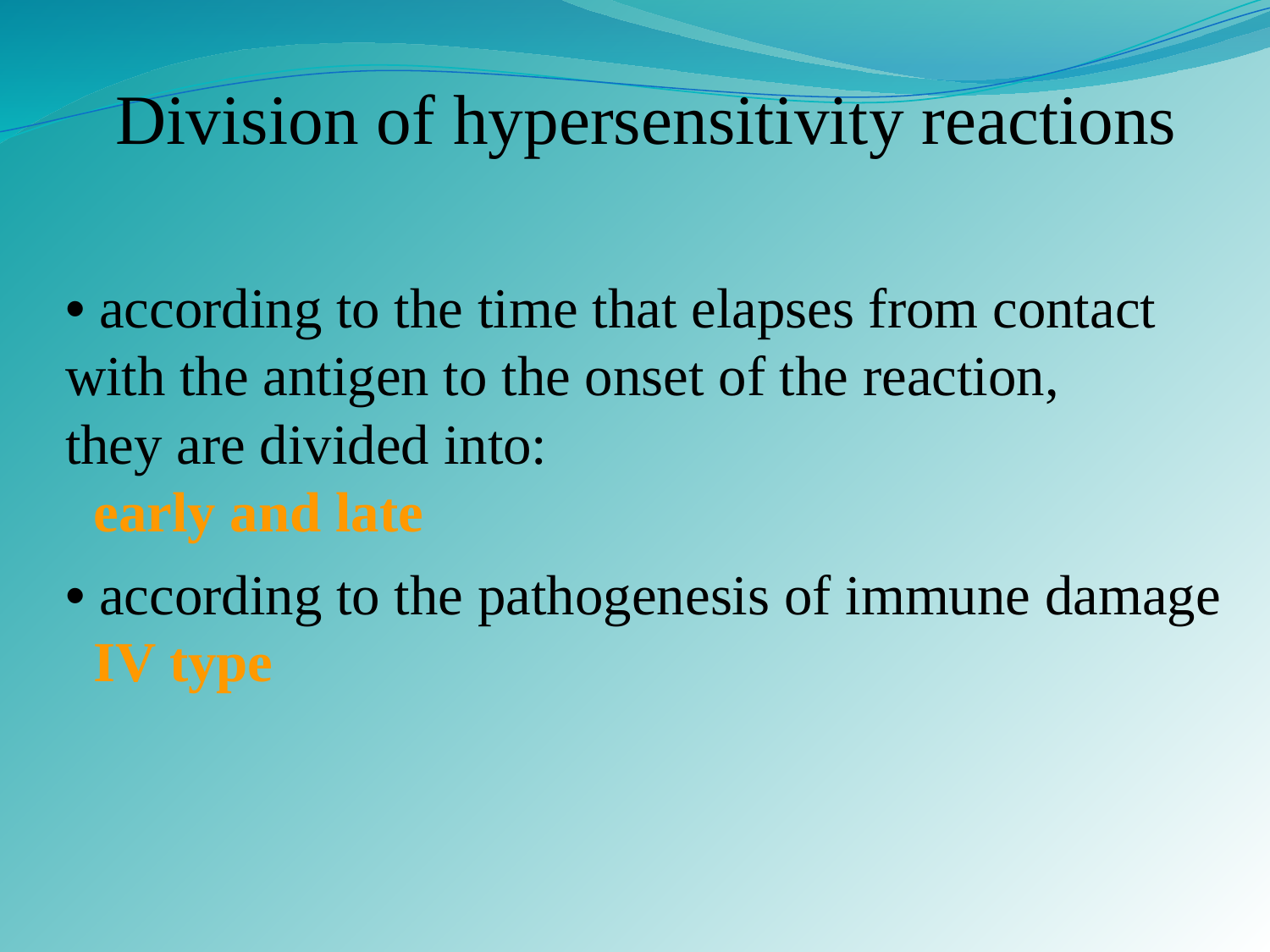

Division of hypersensitivity reactions
• according to the time that elapses from contact
with the antigen to the onset of the reaction,
they are divided into:
  early and late
• according to the pathogenesis of immune damage
  IV type